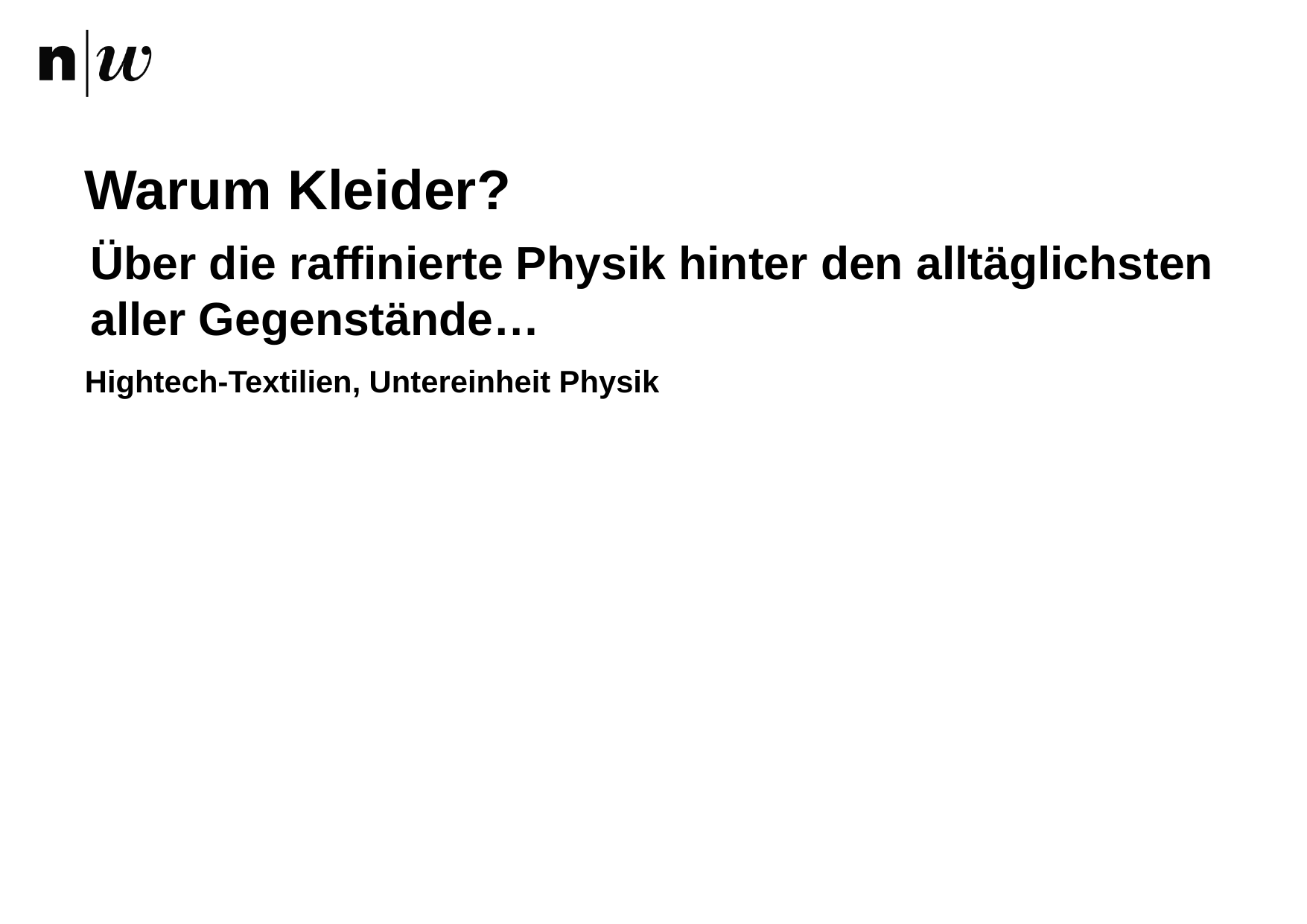

# Warum Kleider?
Über die raffinierte Physik hinter den alltäglichsten aller Gegenstände…
Hightech-Textilien, Untereinheit Physik